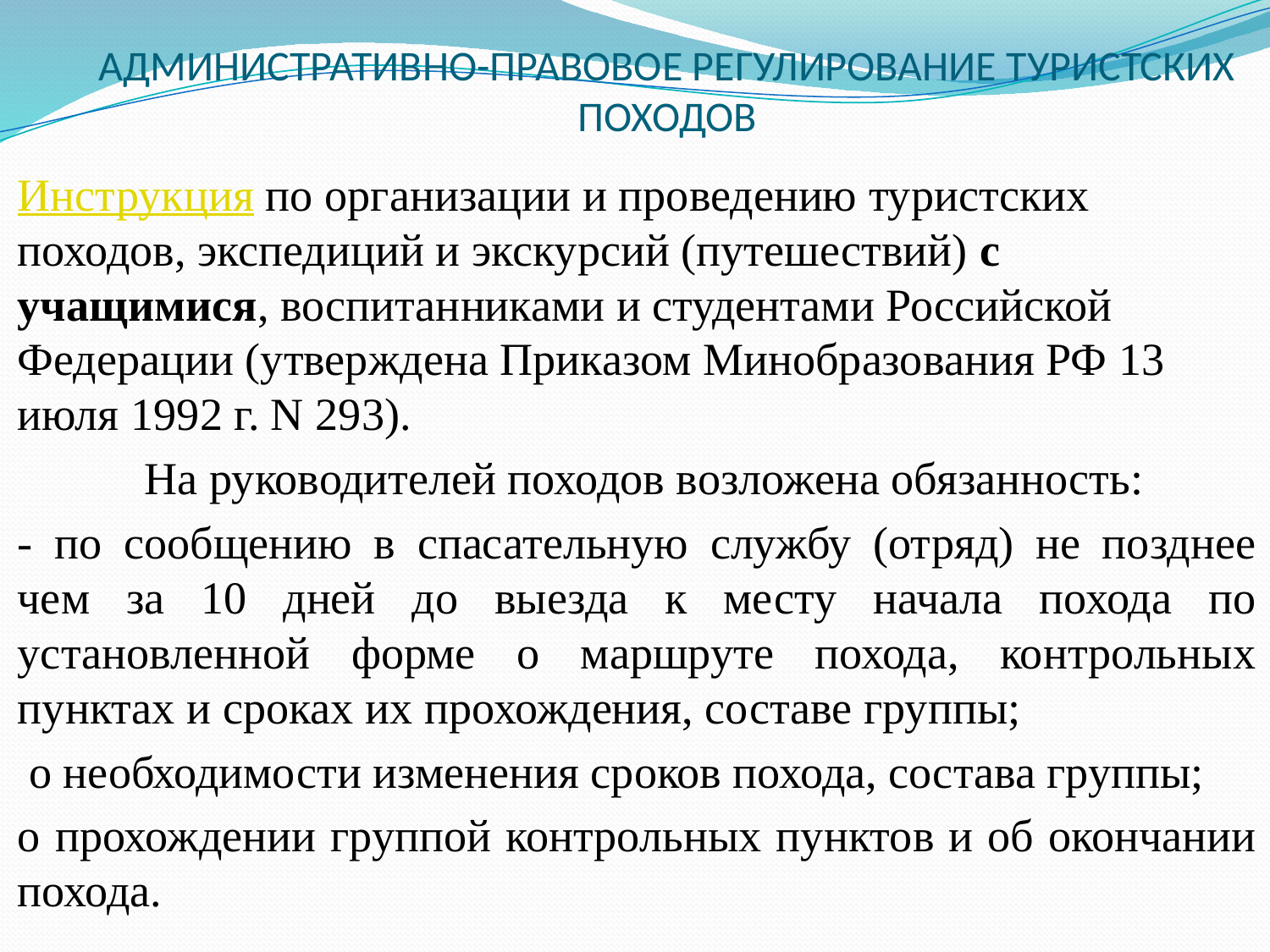

АДМИНИСТРАТИВНО-ПРАВОВОЕ РЕГУЛИРОВАНИЕ ТУРИСТСКИХ ПОХОДОВ
Инструкция по организации и проведению туристских походов, экспедиций и экскурсий (путешествий) с учащимися, воспитанниками и студентами Российской Федерации (утверждена Приказом Минобразования РФ 13 июля 1992 г. N 293).
	На руководителей походов возложена обязанность:
- по сообщению в спасательную службу (отряд) не позднее чем за 10 дней до выезда к месту начала похода по установленной форме о маршруте похода, контрольных пунктах и сроках их прохождения, составе группы;
 о необходимости изменения сроков похода, состава группы;
о прохождении группой контрольных пунктов и об окончании похода.